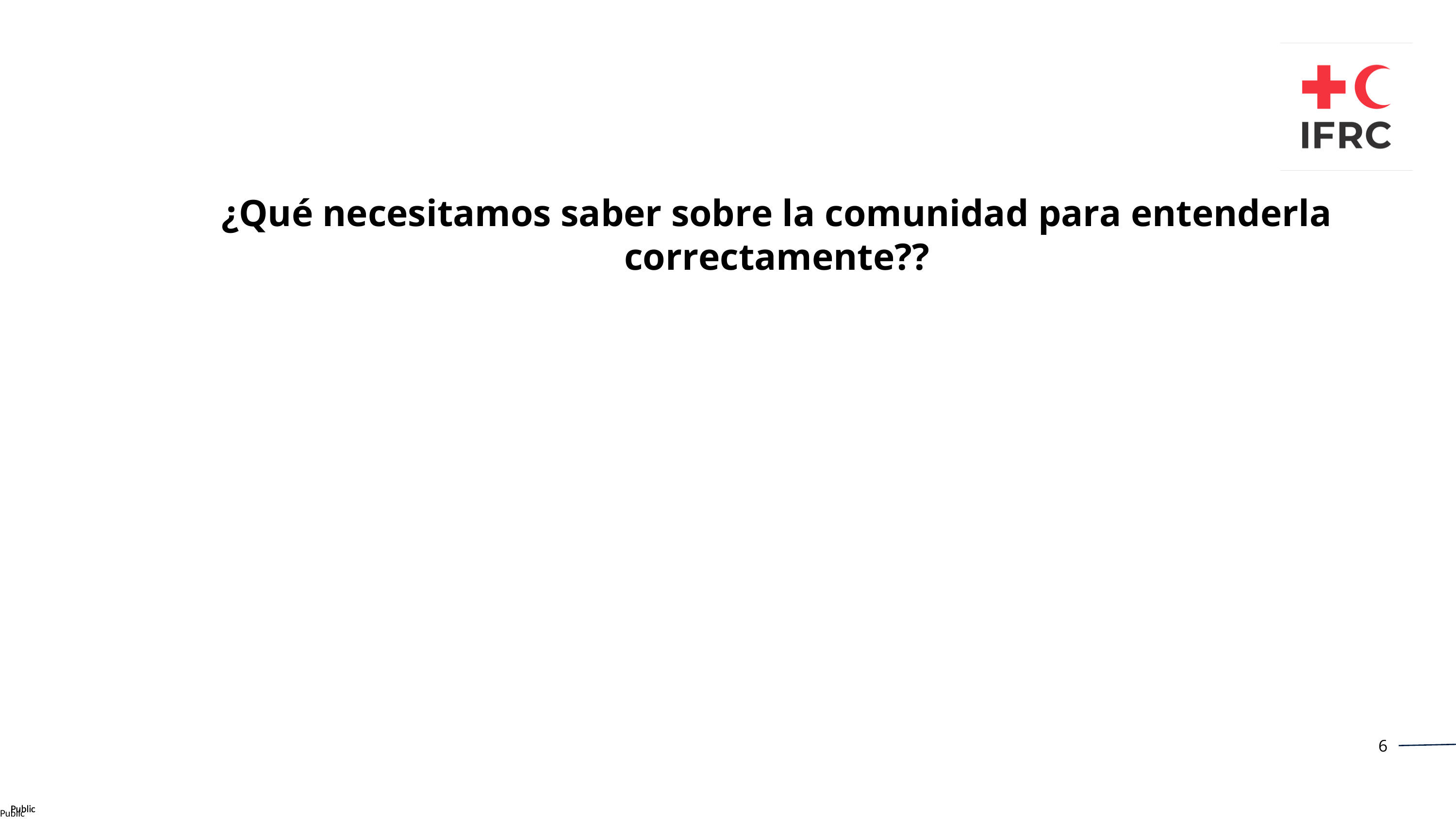

¿Qué necesitamos saber sobre la comunidad para entenderla correctamente??